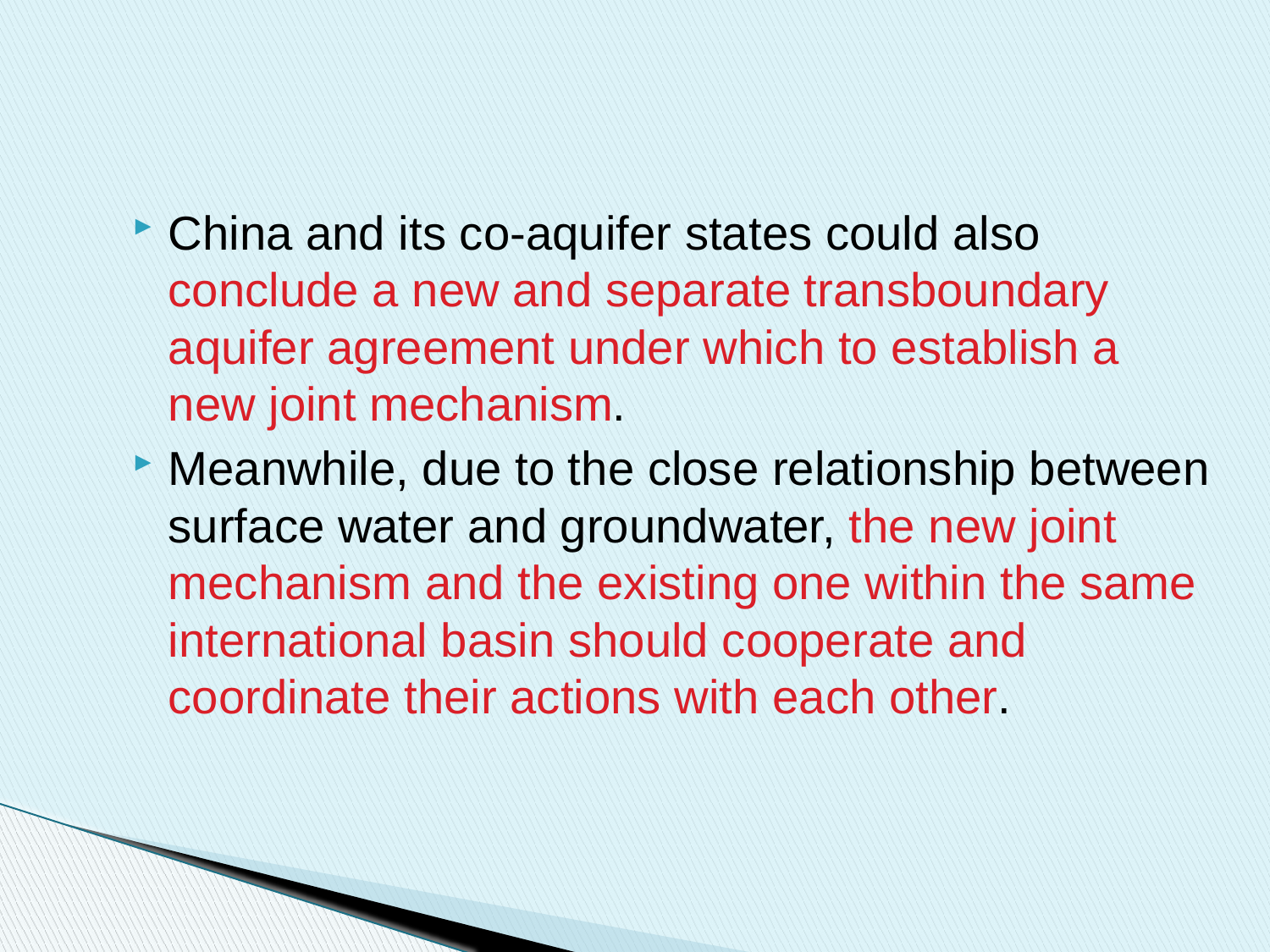

China and its co-aquifer states could also conclude a new and separate transboundary aquifer agreement under which to establish a new joint mechanism.
Meanwhile, due to the close relationship between surface water and groundwater, the new joint mechanism and the existing one within the same international basin should cooperate and coordinate their actions with each other.